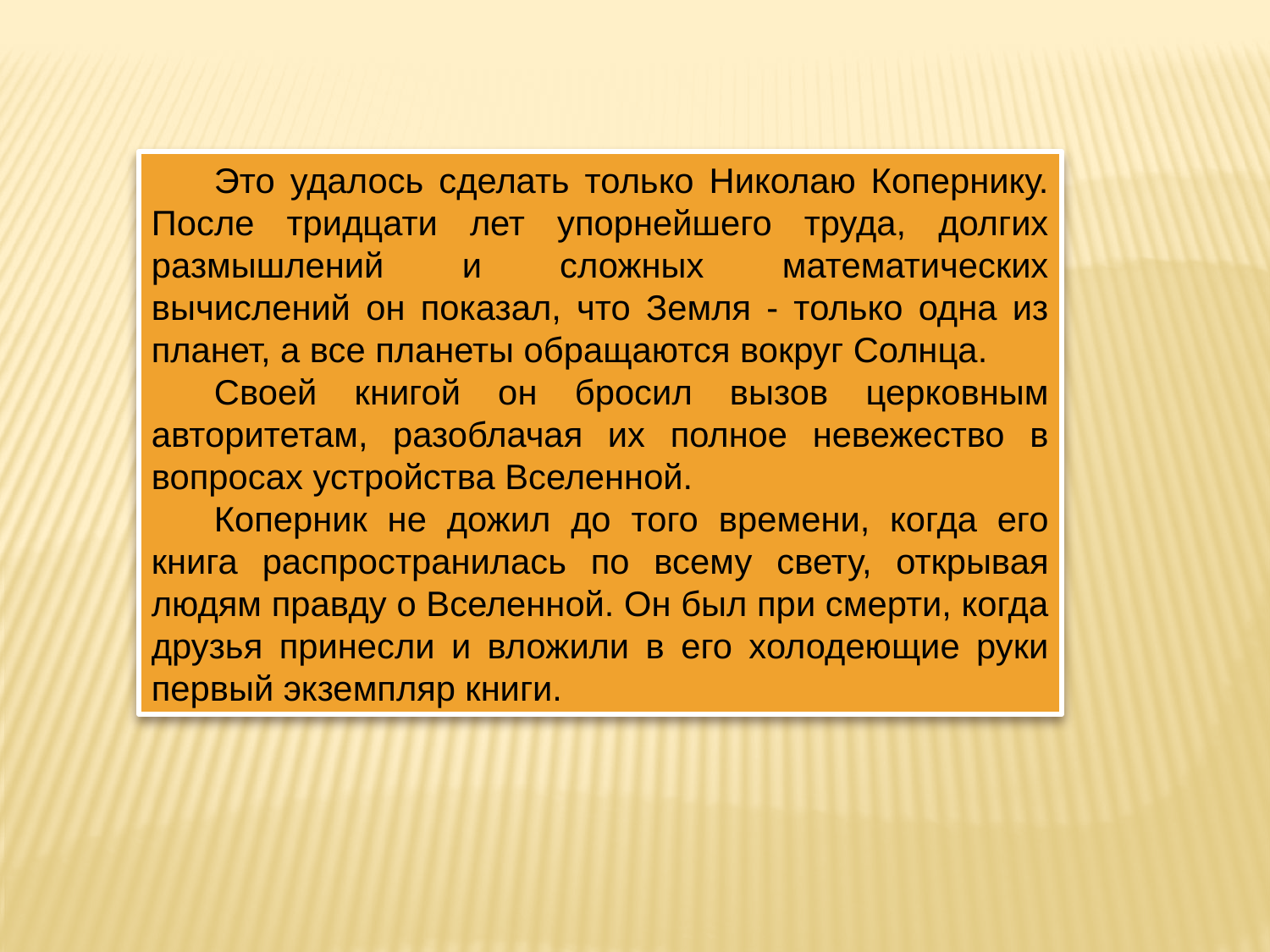

Это удалось сделать только Николаю Копернику. После тридцати лет упорнейшего труда, долгих размышлений и сложных математических вычислений он показал, что Земля - только одна из планет, а все планеты обращаются вокруг Солнца.
Своей книгой он бросил вызов церковным авторитетам, разоблачая их полное невежество в вопросах устройства Вселенной.
Коперник не дожил до того времени, когда его книга распространилась по всему свету, открывая людям правду о Вселенной. Он был при смерти, когда друзья принесли и вложили в его холодеющие руки первый экземпляр книги.